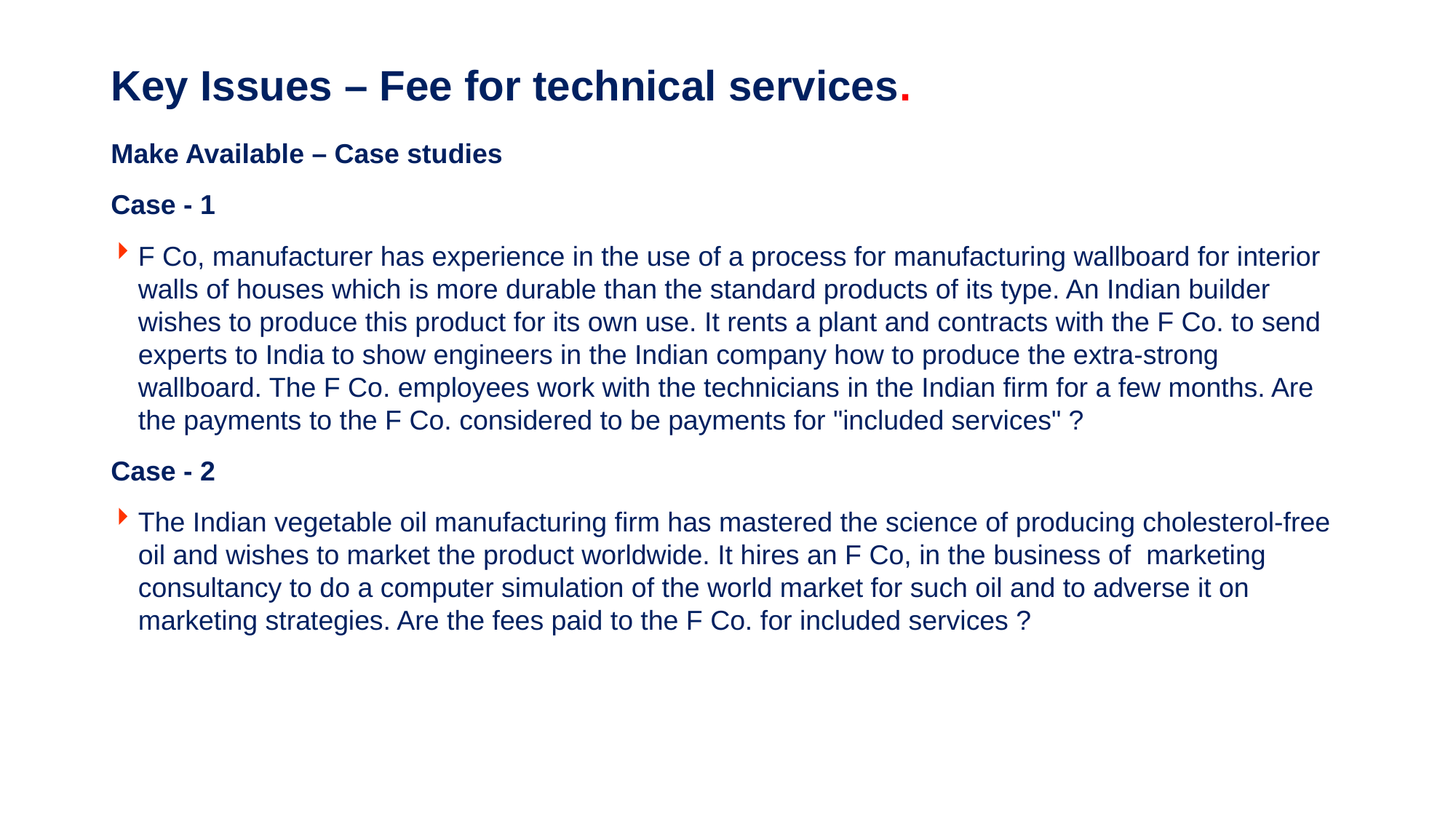

# Key Issues – Fee for technical services.
Make Available – Case studies
Case - 1
F Co, manufacturer has experience in the use of a process for manufacturing wallboard for interior walls of houses which is more durable than the standard products of its type. An Indian builder wishes to produce this product for its own use. It rents a plant and contracts with the F Co. to send experts to India to show engineers in the Indian company how to produce the extra-strong wallboard. The F Co. employees work with the technicians in the Indian firm for a few months. Are the payments to the F Co. considered to be payments for "included services" ?
Case - 2
The Indian vegetable oil manufacturing firm has mastered the science of producing cholesterol-free oil and wishes to market the product worldwide. It hires an F Co, in the business of  marketing consultancy to do a computer simulation of the world market for such oil and to adverse it on marketing strategies. Are the fees paid to the F Co. for included services ?
43